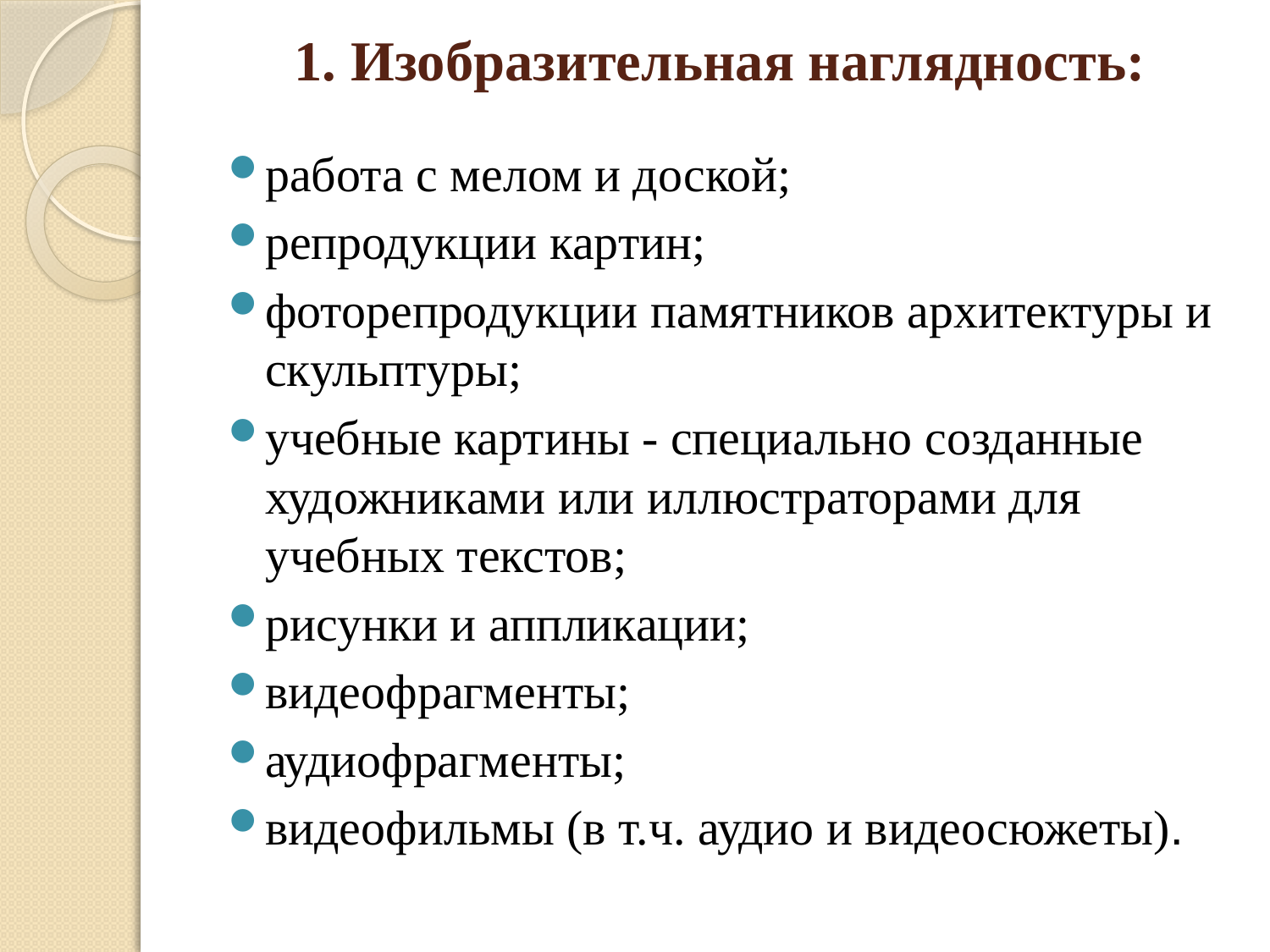

# 1. Изобразительная наглядность:
работа с мелом и доской;
репродукции картин;
фоторепродукции памятников архитектуры и скульптуры;
учебные картины - специально созданные художниками или иллюстраторами для учебных текстов;
рисунки и аппликации;
видеофрагменты;
аудиофрагменты;
видеофильмы (в т.ч. аудио и видеосюжеты).